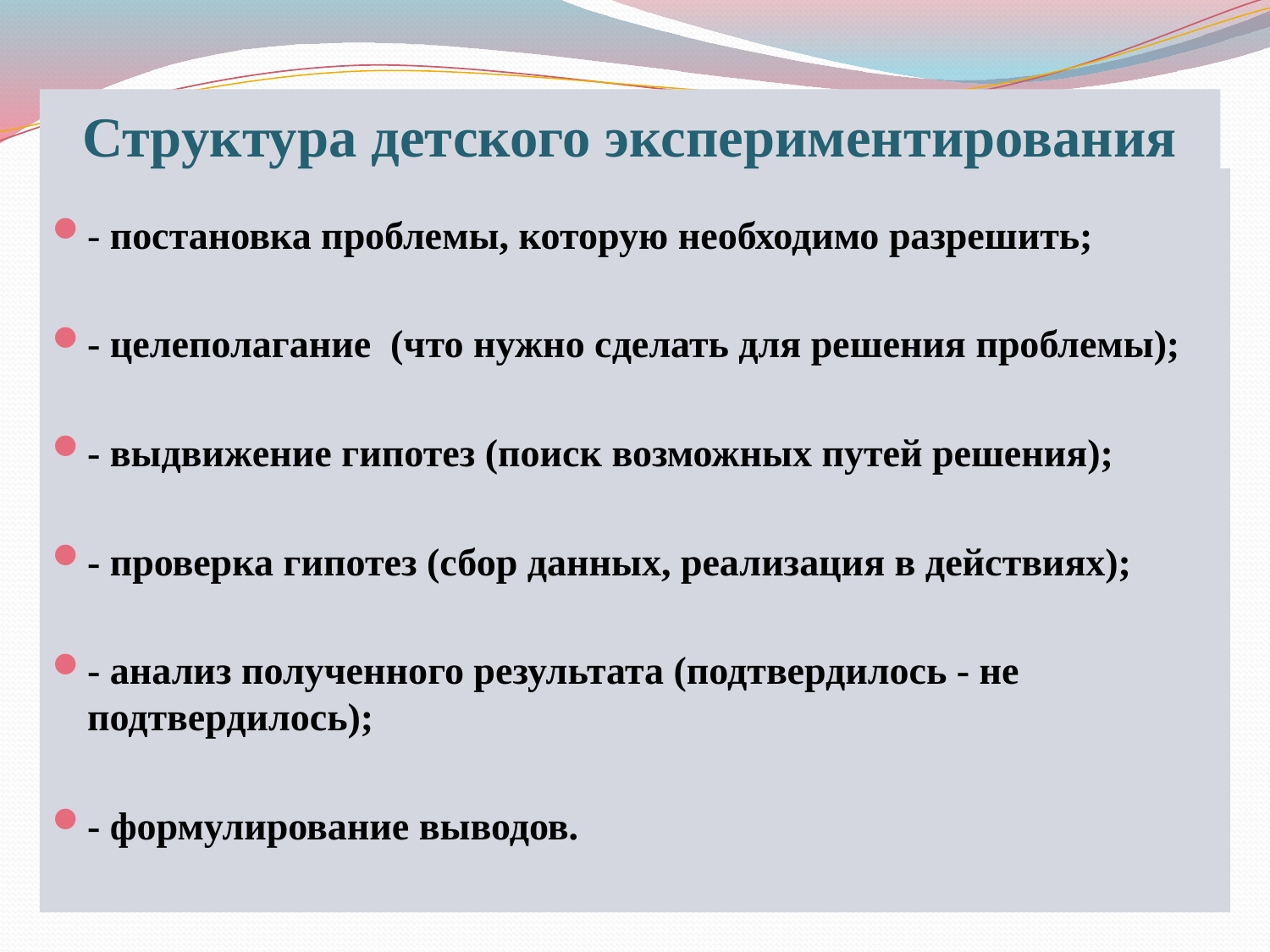

Структура детского экспериментирования

- постановка проблемы, которую необходимо разрешить;

- целеполагание  (что нужно сделать для решения проблемы);

- выдвижение гипотез (поиск возможных путей решения);

- проверка гипотез (сбор данных, реализация в действиях);

- анализ полученного результата (подтвердилось - не подтвердилось);

- формулирование выводов.